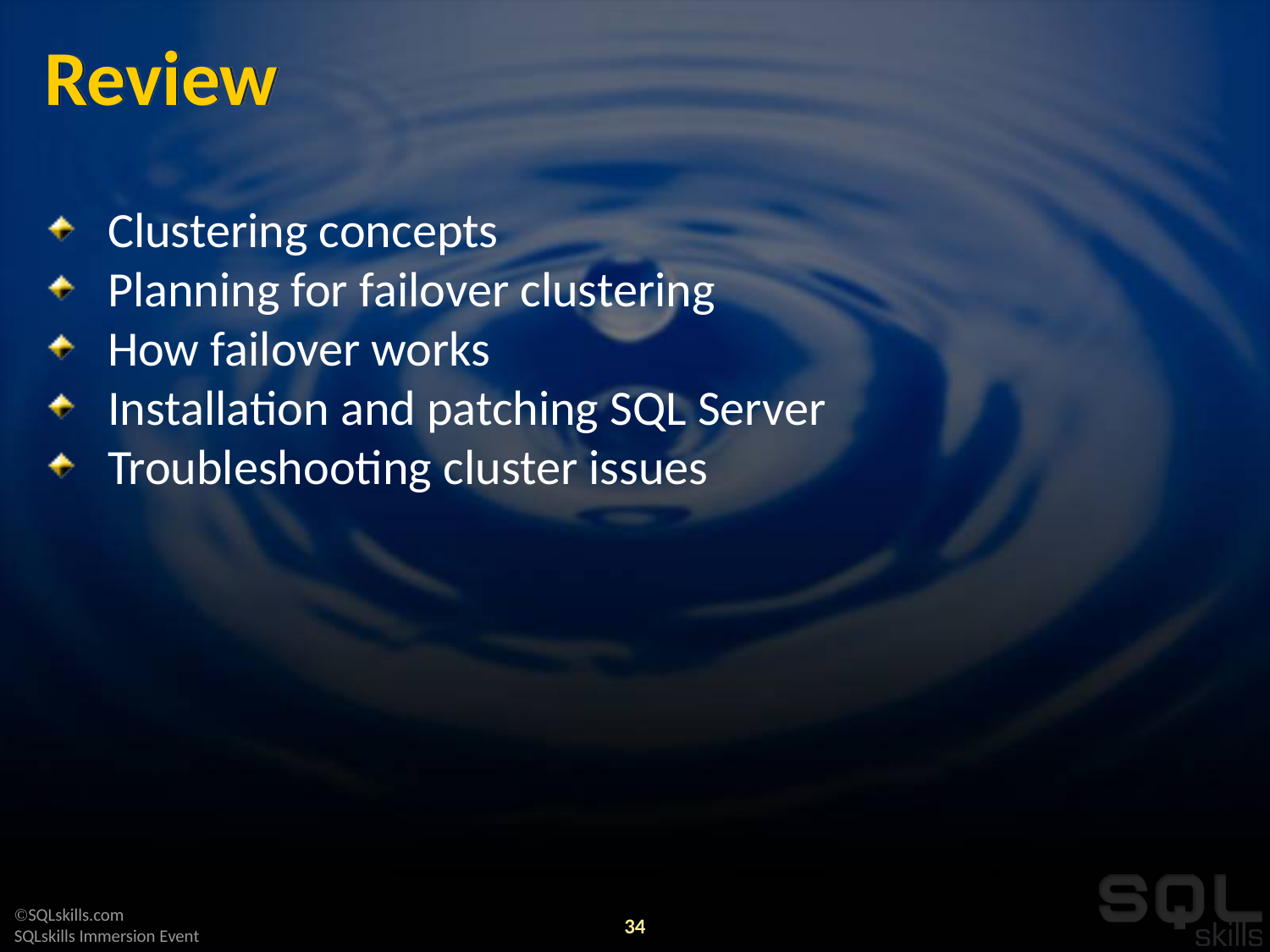

# Review
Clustering concepts
Planning for failover clustering
How failover works
Installation and patching SQL Server
Troubleshooting cluster issues
34